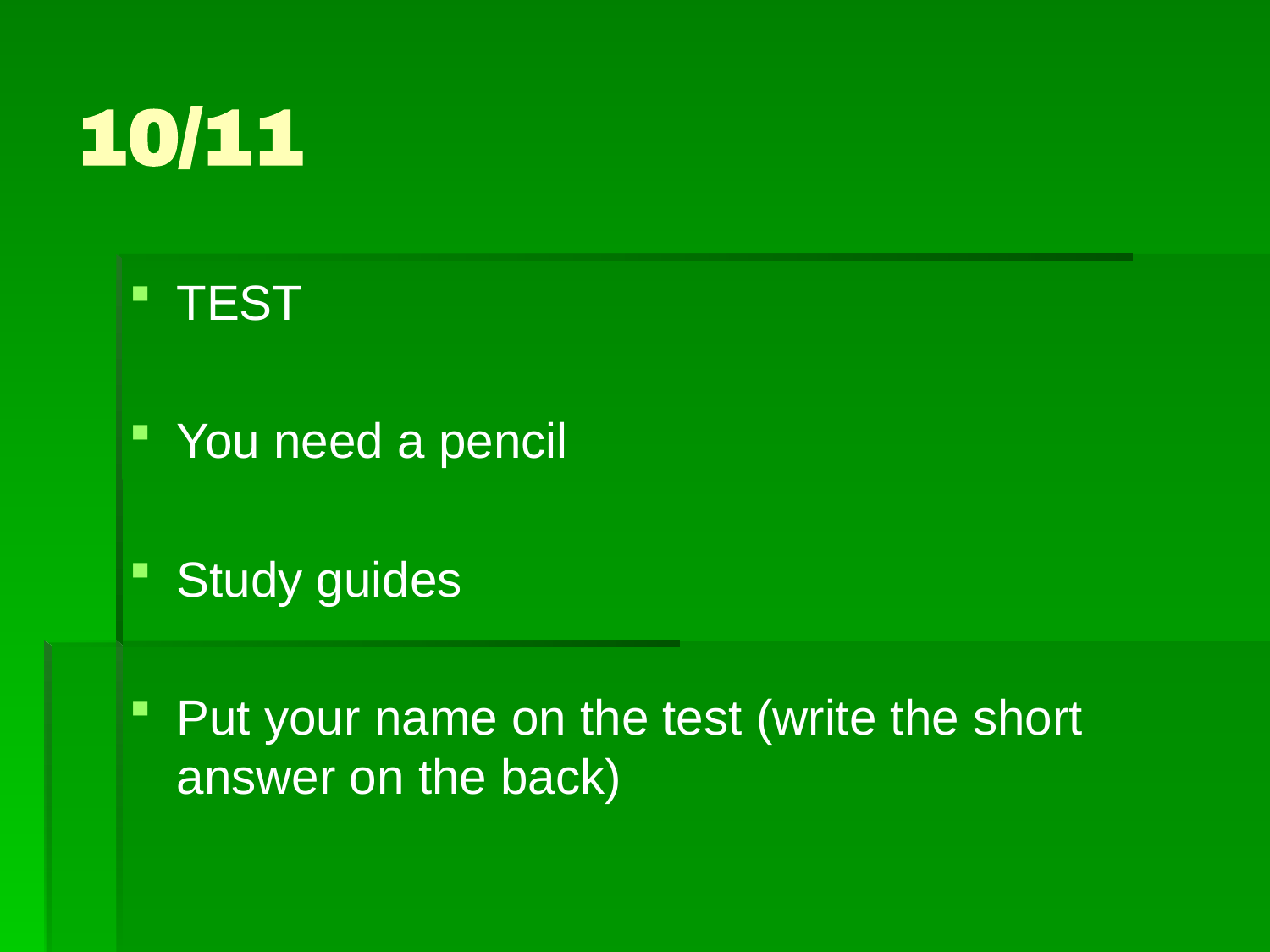

# 10/11
TEST

You need a pencil

Study guides

Put your name on the test (write the short answer on the back)